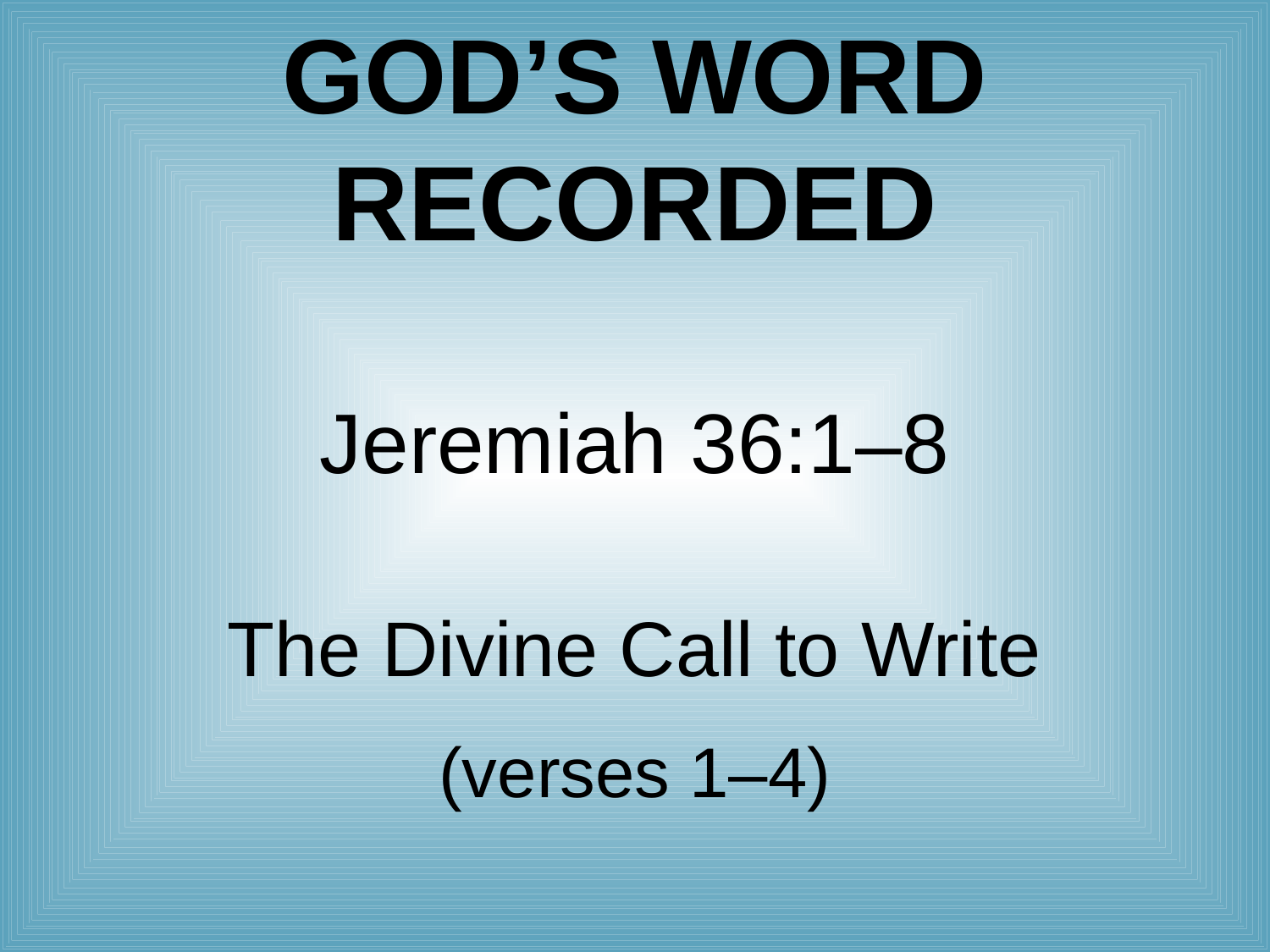

# God’s Word Recorded
Jeremiah 36:1–8

The Divine Call to Write
(verses 1–4)